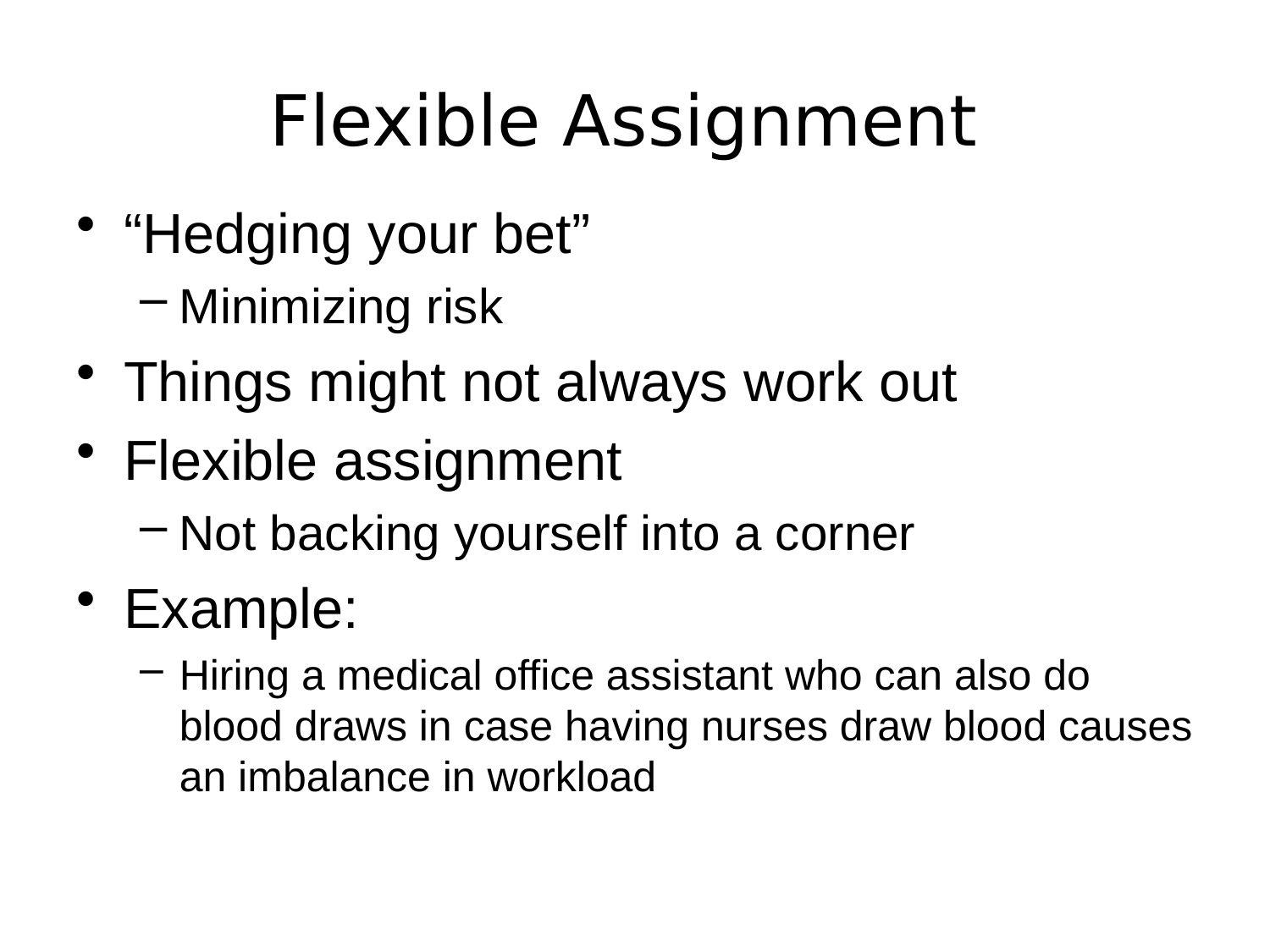

# Flexible Assignment
“Hedging your bet”
Minimizing risk
Things might not always work out
Flexible assignment
Not backing yourself into a corner
Example:
Hiring a medical office assistant who can also do blood draws in case having nurses draw blood causes an imbalance in workload